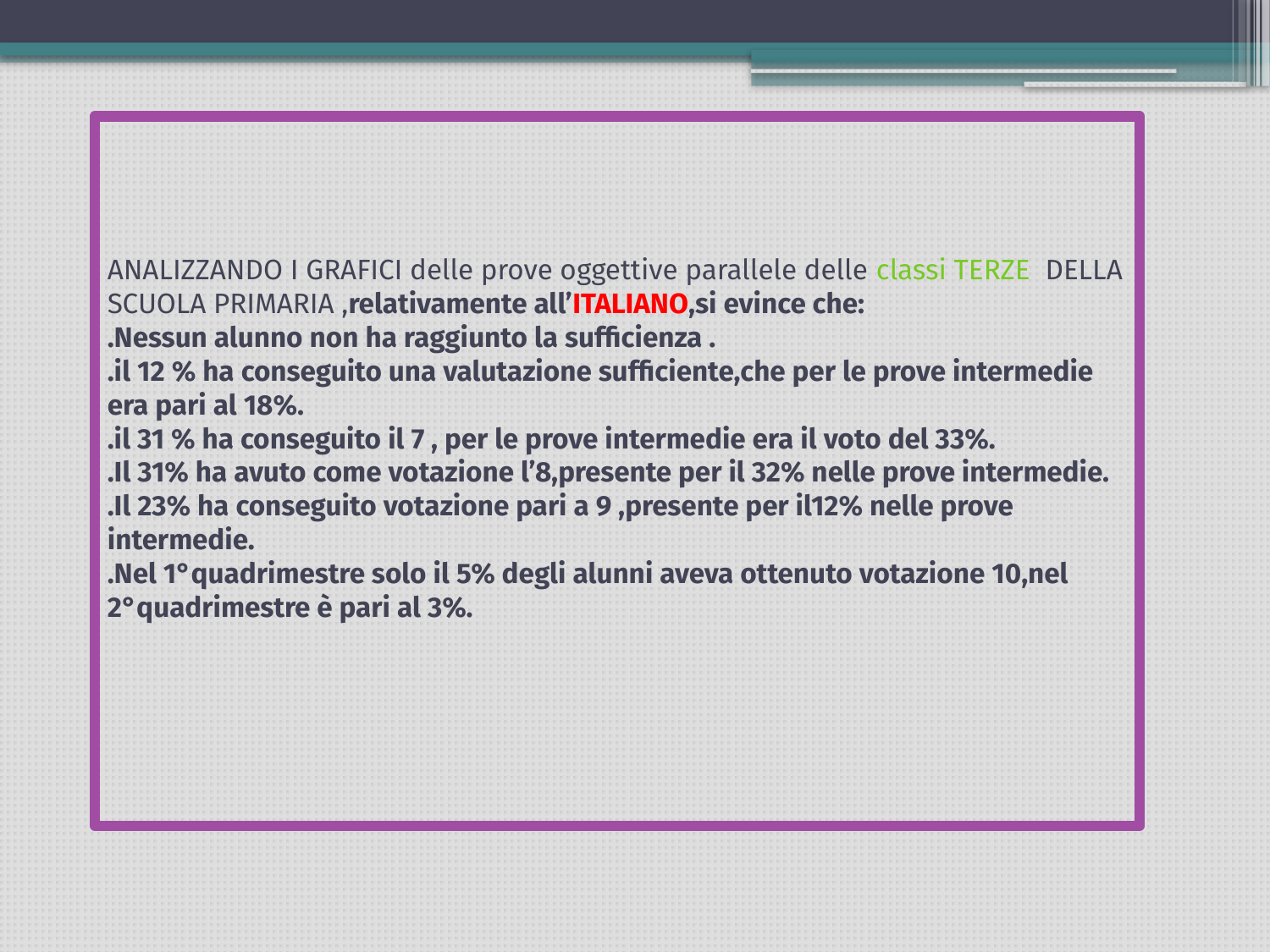

# ANALIZZANDO I GRAFICI delle prove oggettive parallele delle classi TERZE  DELLA SCUOLA PRIMARIA ,relativamente all’ITALIANO,si evince che: .Nessun alunno non ha raggiunto la sufficienza . .il 12 % ha conseguito una valutazione sufficiente,che per le prove intermedie era pari al 18%. .il 31 % ha conseguito il 7 , per le prove intermedie era il voto del 33%. .Il 31% ha avuto come votazione l’8,presente per il 32% nelle prove intermedie. .Il 23% ha conseguito votazione pari a 9 ,presente per il12% nelle prove intermedie. .Nel 1°quadrimestre solo il 5% degli alunni aveva ottenuto votazione 10,nel 2°quadrimestre è pari al 3%.